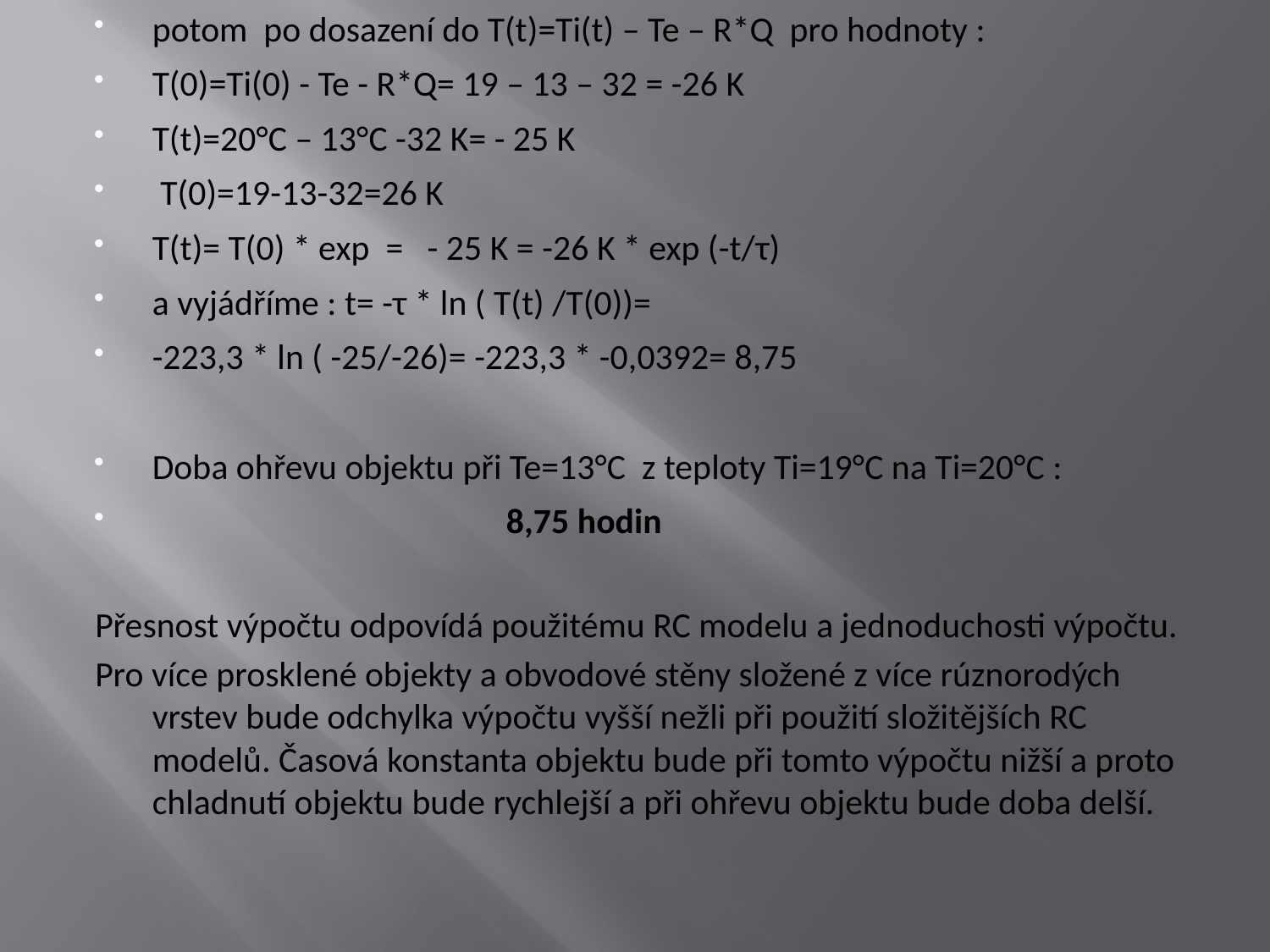

potom  po dosazení do T(t)=Ti(t) – Te – R*Q  pro hodnoty :
T(0)=Ti(0) - Te - R*Q= 19 – 13 – 32 = -26 K
T(t)=20°C – 13°C -32 K= - 25 K
 T(0)=19-13-32=26 K
T(t)= T(0) * exp  =   - 25 K = -26 K * exp (-t/τ)
a vyjádříme : t= -τ * ln ( T(t) /T(0))=
-223,3 * ln ( -25/-26)= -223,3 * -0,0392= 8,75

Doba ohřevu objektu při Te=13°C  z teploty Ti=19°C na Ti=20°C :
                                            8,75 hodin

Přesnost výpočtu odpovídá použitému RC modelu a jednoduchosti výpočtu.
Pro více prosklené objekty a obvodové stěny složené z více rúznorodých vrstev bude odchylka výpočtu vyšší nežli při použití složitějších RC modelů. Časová konstanta objektu bude při tomto výpočtu nižší a proto  chladnutí objektu bude rychlejší a při ohřevu objektu bude doba delší.